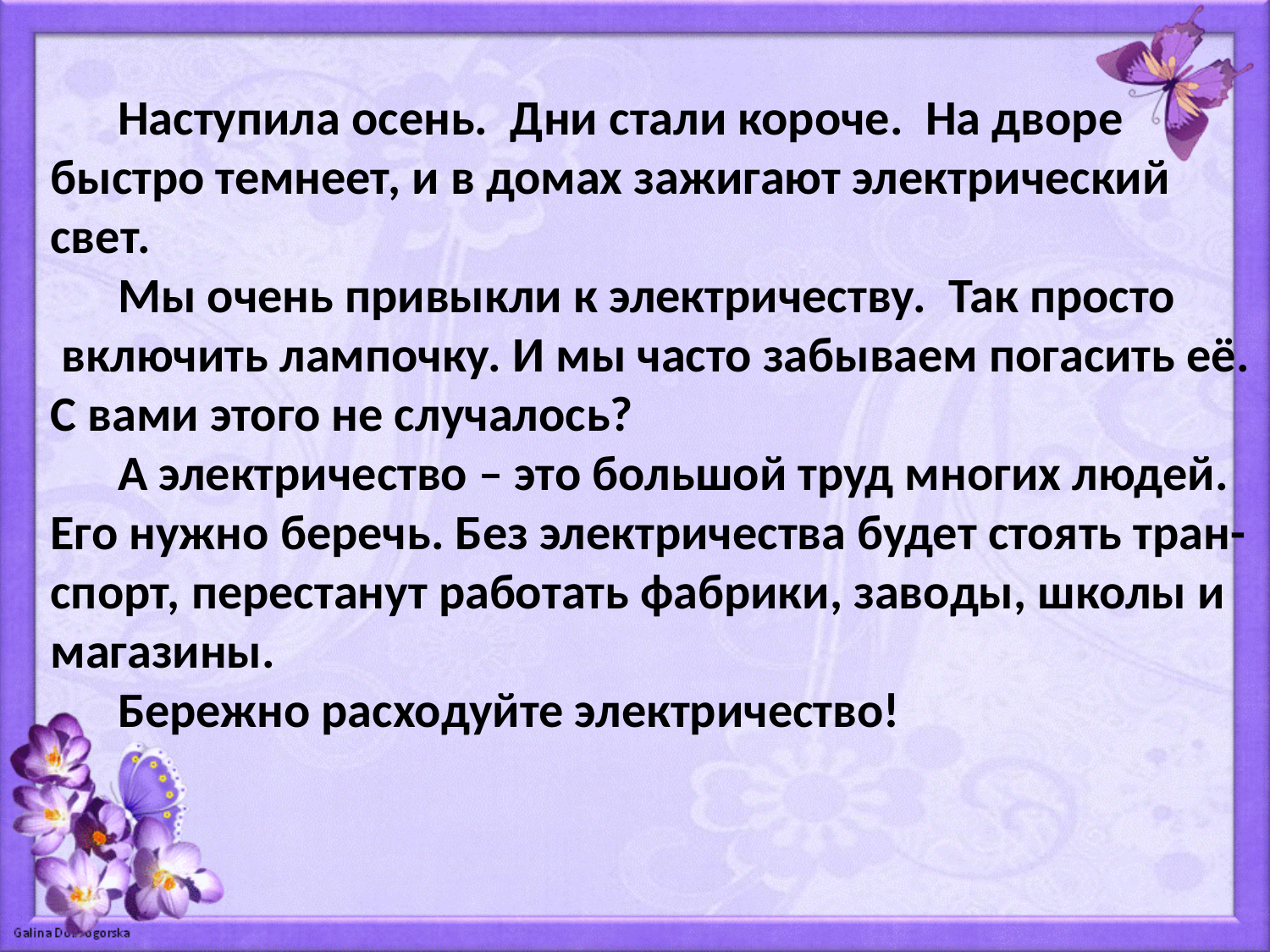

Наступила осень.  Дни стали короче.  На дворе
быстро темнеет, и в домах зажигают электрический
свет.
      Мы очень привыкли к электричеству.  Так просто
 включить лампочку. И мы часто забываем погасить её.
С вами этого не случалось?
      А электричество – это большой труд многих людей.
Его нужно беречь. Без электричества будет стоять тран-
спорт, перестанут работать фабрики, заводы, школы и
магазины.
      Бережно расходуйте электричество!